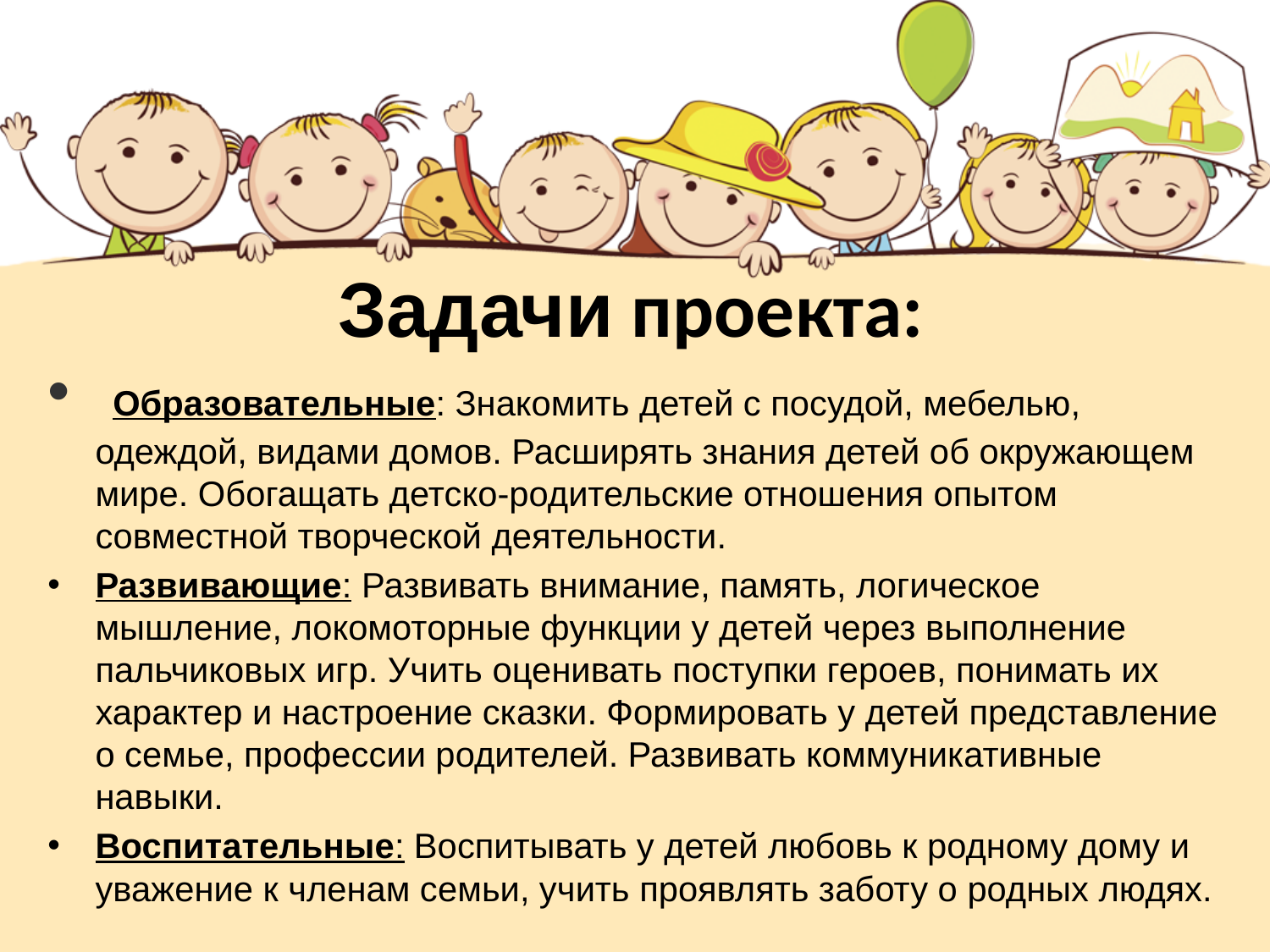

# Задачи проекта:
 Образовательные: Знакомить детей с посудой, мебелью, одеждой, видами домов. Расширять знания детей об окружающем мире. Обогащать детско-родительские отношения опытом совместной творческой деятельности.
Развивающие: Развивать внимание, память, логическое мышление, локомоторные функции у детей через выполнение пальчиковых игр. Учить оценивать поступки героев, понимать их характер и настроение сказки. Формировать у детей представление о семье, профессии родителей. Развивать коммуникативные навыки.
Воспитательные: Воспитывать у детей любовь к родному дому и уважение к членам семьи, учить проявлять заботу о родных людях.